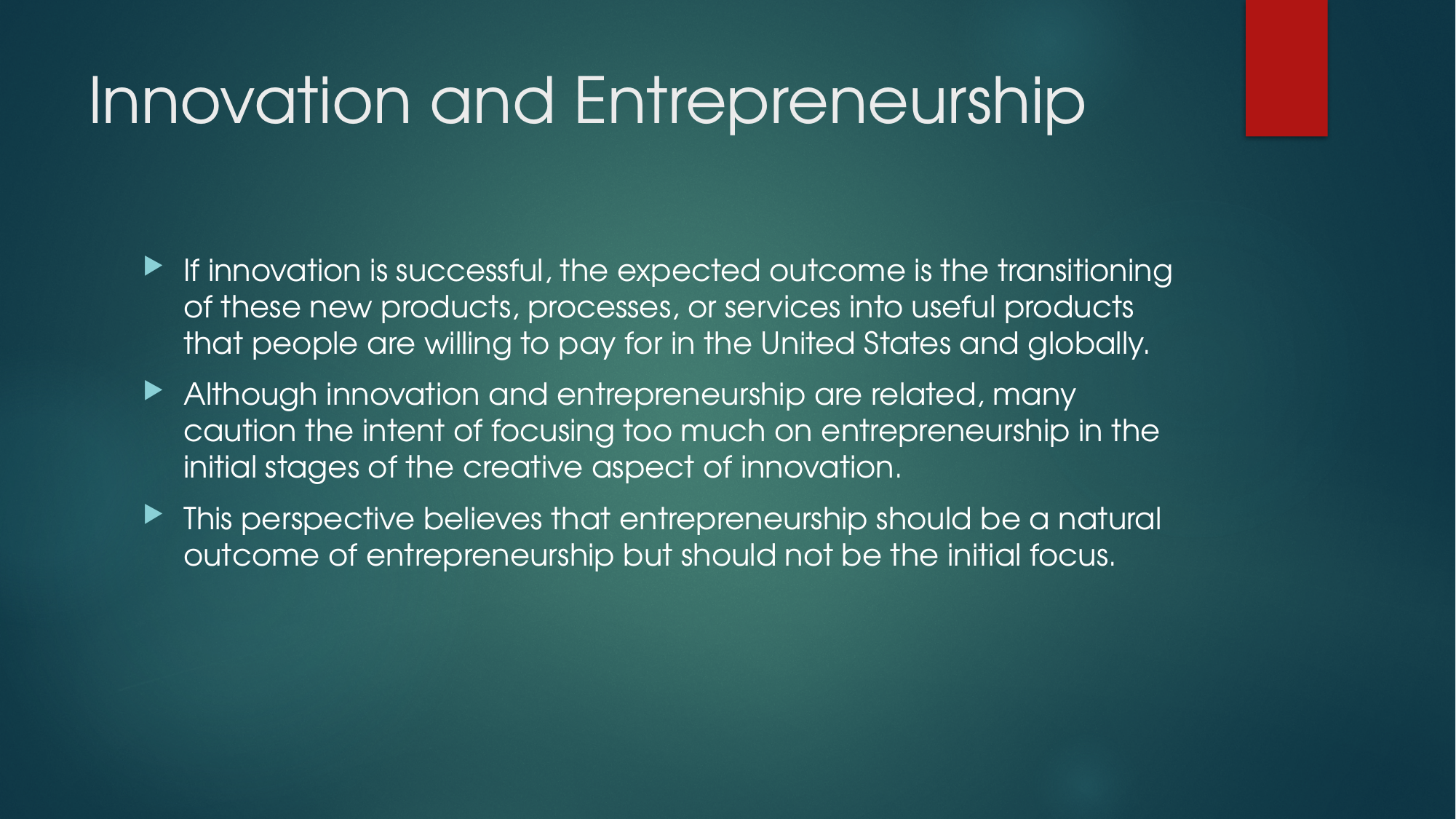

# Innovation and Entrepreneurship
If innovation is successful, the expected outcome is the transitioning of these new products, processes, or services into useful products that people are willing to pay for in the United States and globally.
Although innovation and entrepreneurship are related, many caution the intent of focusing too much on entrepreneurship in the initial stages of the creative aspect of innovation.
This perspective believes that entrepreneurship should be a natural outcome of entrepreneurship but should not be the initial focus.